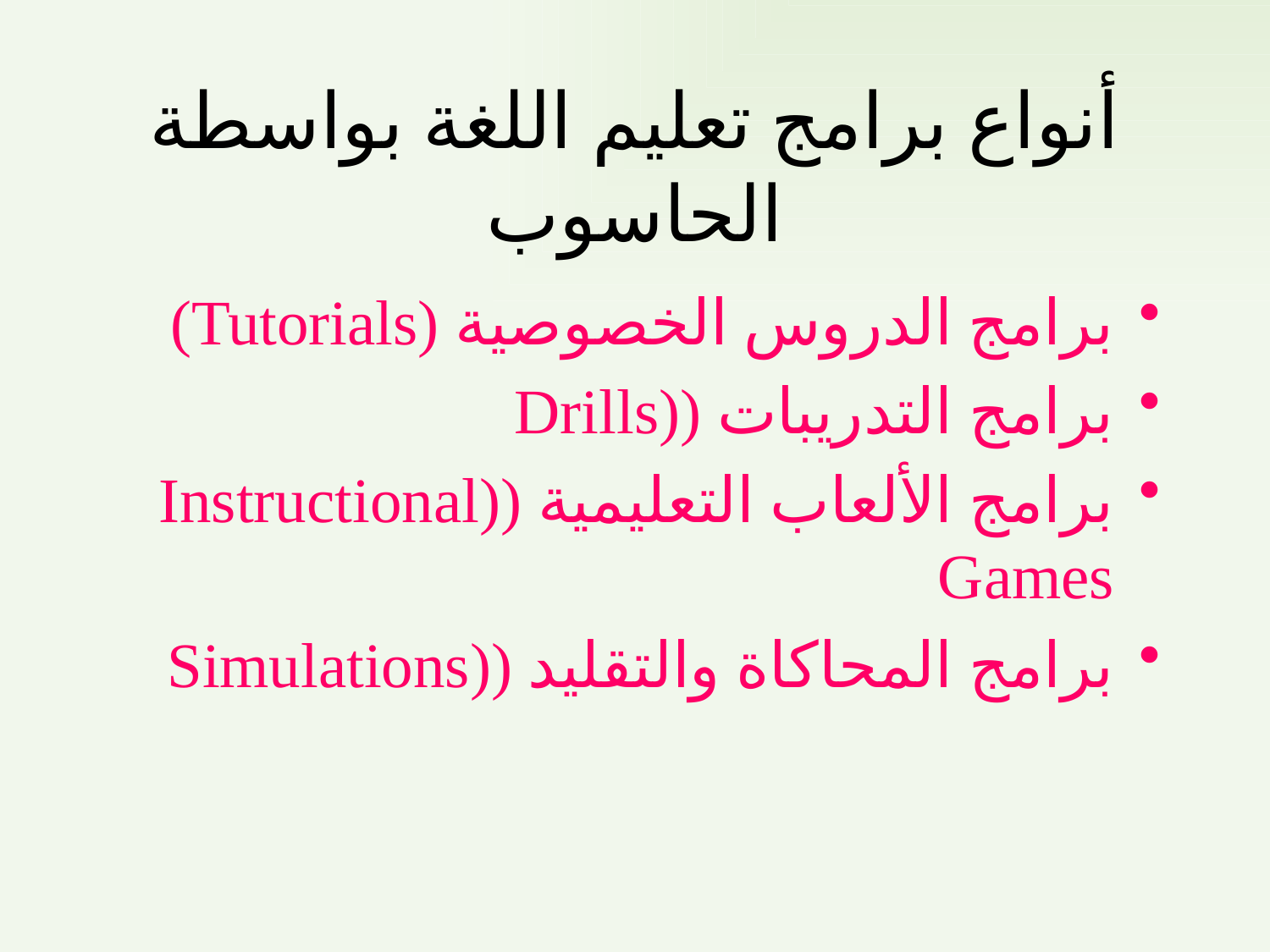

# أنواع برامج تعليم اللغة بواسطة الحاسوب
برامج الدروس الخصوصية (Tutorials)
برامج التدريبات ((Drills
برامج الألعاب التعليمية ((Instructional Games
برامج المحاكاة والتقليد ((Simulations